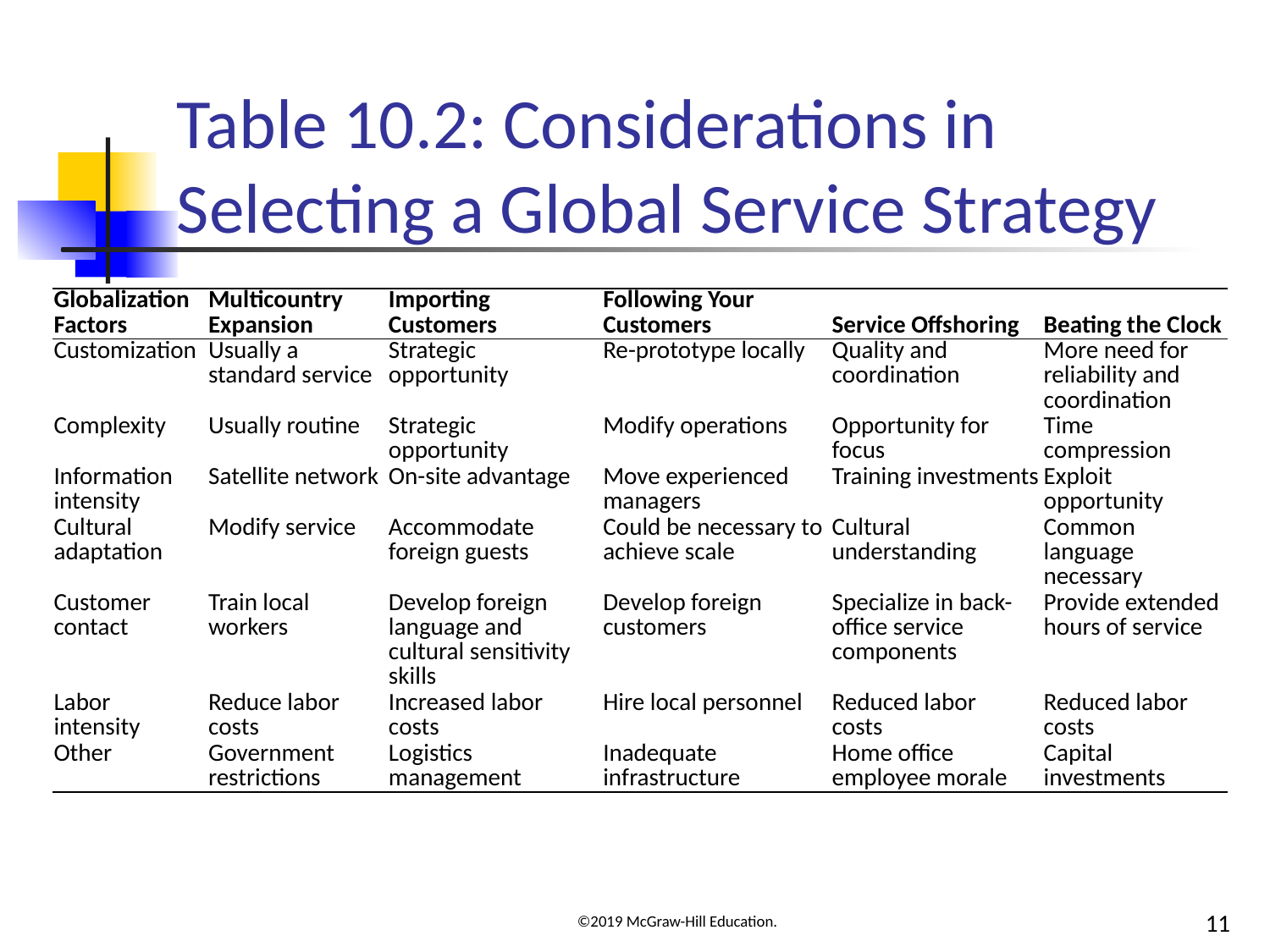

# Table 10.2: Considerations in Selecting a Global Service Strategy
| Globalization Factors | Multicountry Expansion | Importing Customers | Following Your Customers | Service Offshoring | Beating the Clock |
| --- | --- | --- | --- | --- | --- |
| Customization | Usually a standard service | Strategic opportunity | Re-prototype locally | Quality and coordination | More need for reliability and coordination |
| Complexity | Usually routine | Strategic opportunity | Modify operations | Opportunity for focus | Time compression |
| Information intensity | Satellite network | On-site advantage | Move experienced managers | Training investments | Exploit opportunity |
| Cultural adaptation | Modify service | Accommodate foreign guests | Could be necessary to achieve scale | Cultural understanding | Common language necessary |
| Customer contact | Train local workers | Develop foreign language and cultural sensitivity skills | Develop foreign customers | Specialize in back-office service components | Provide extended hours of service |
| Labor intensity | Reduce labor costs | Increased labor costs | Hire local personnel | Reduced labor costs | Reduced labor costs |
| Other | Government restrictions | Logistics management | Inadequate infrastructure | Home office employee morale | Capital investments |